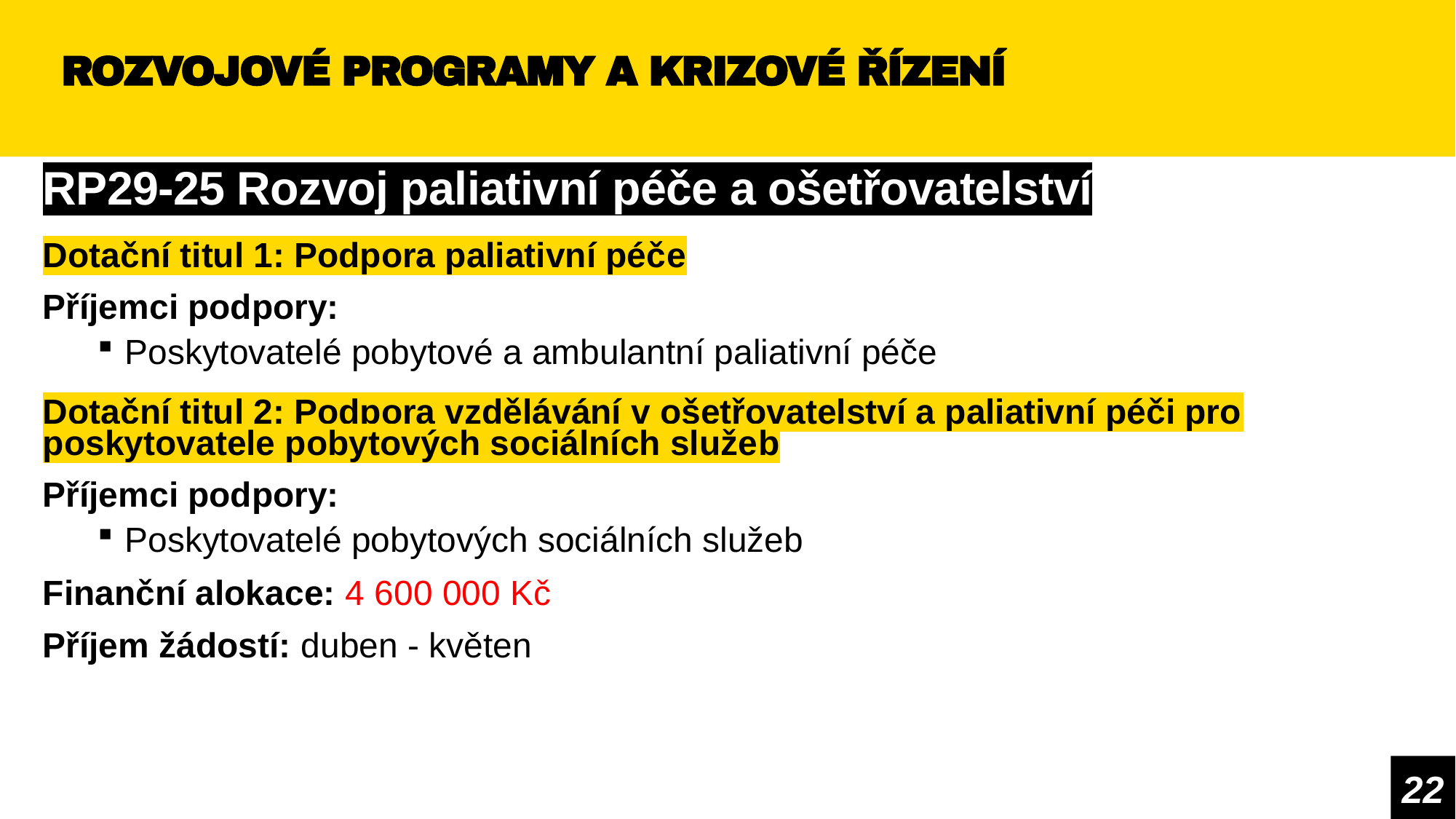

# ROZVOJOVÉ PROGRAMY A KRIZOVÉ ŘÍZENÍ
RP29-25 Rozvoj paliativní péče a ošetřovatelství
Dotační titul 1: Podpora paliativní péče
Příjemci podpory:
Poskytovatelé pobytové a ambulantní paliativní péče
Dotační titul 2: Podpora vzdělávání v ošetřovatelství a paliativní péči pro poskytovatele pobytových sociálních služeb
Příjemci podpory:
Poskytovatelé pobytových sociálních služeb
Finanční alokace: 4 600 000 Kč
Příjem žádostí: duben - květen

22